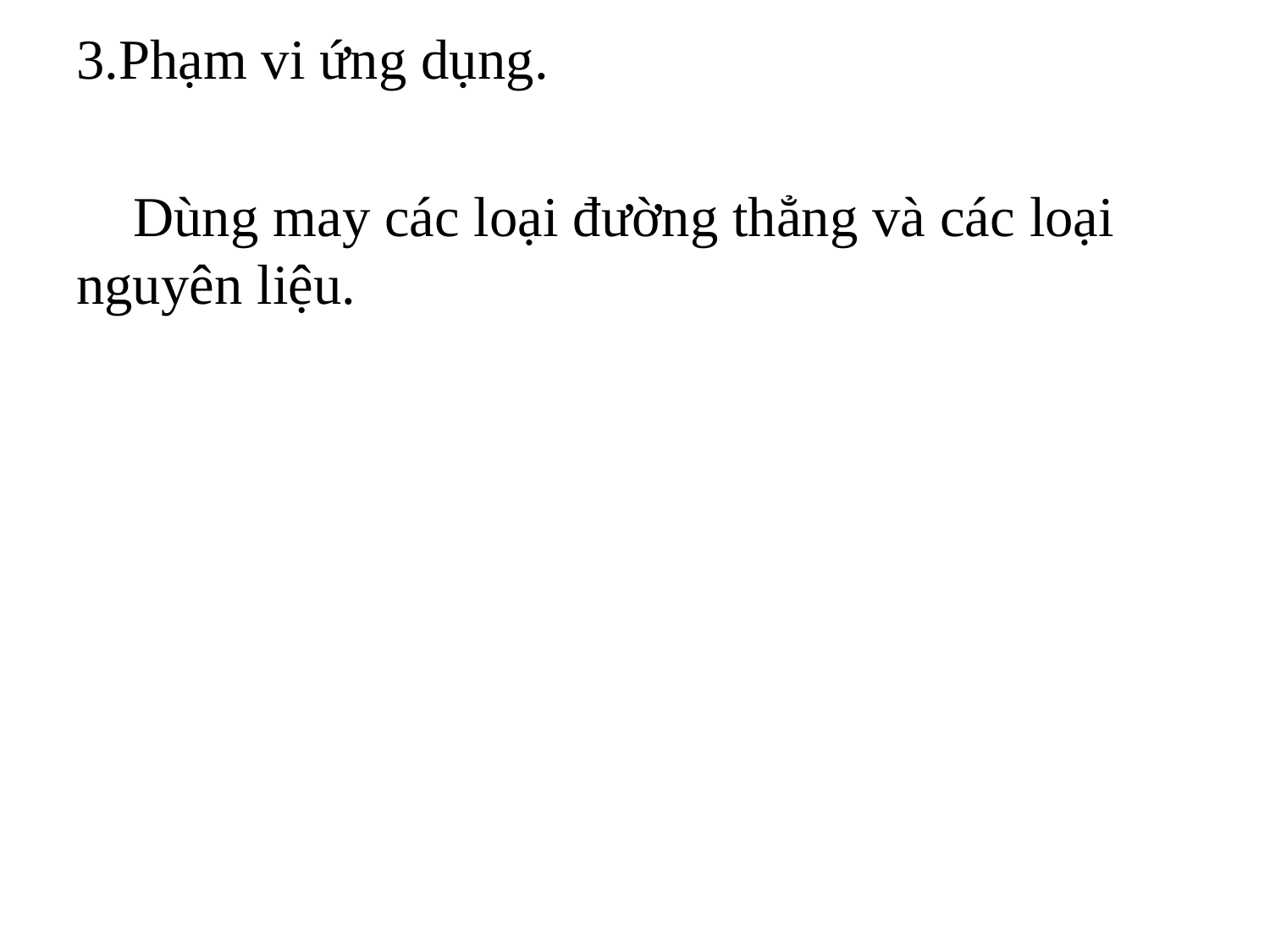

3.Phạm vi ứng dụng.

    Dùng may các loại đường thẳng và các loại nguyên liệu.